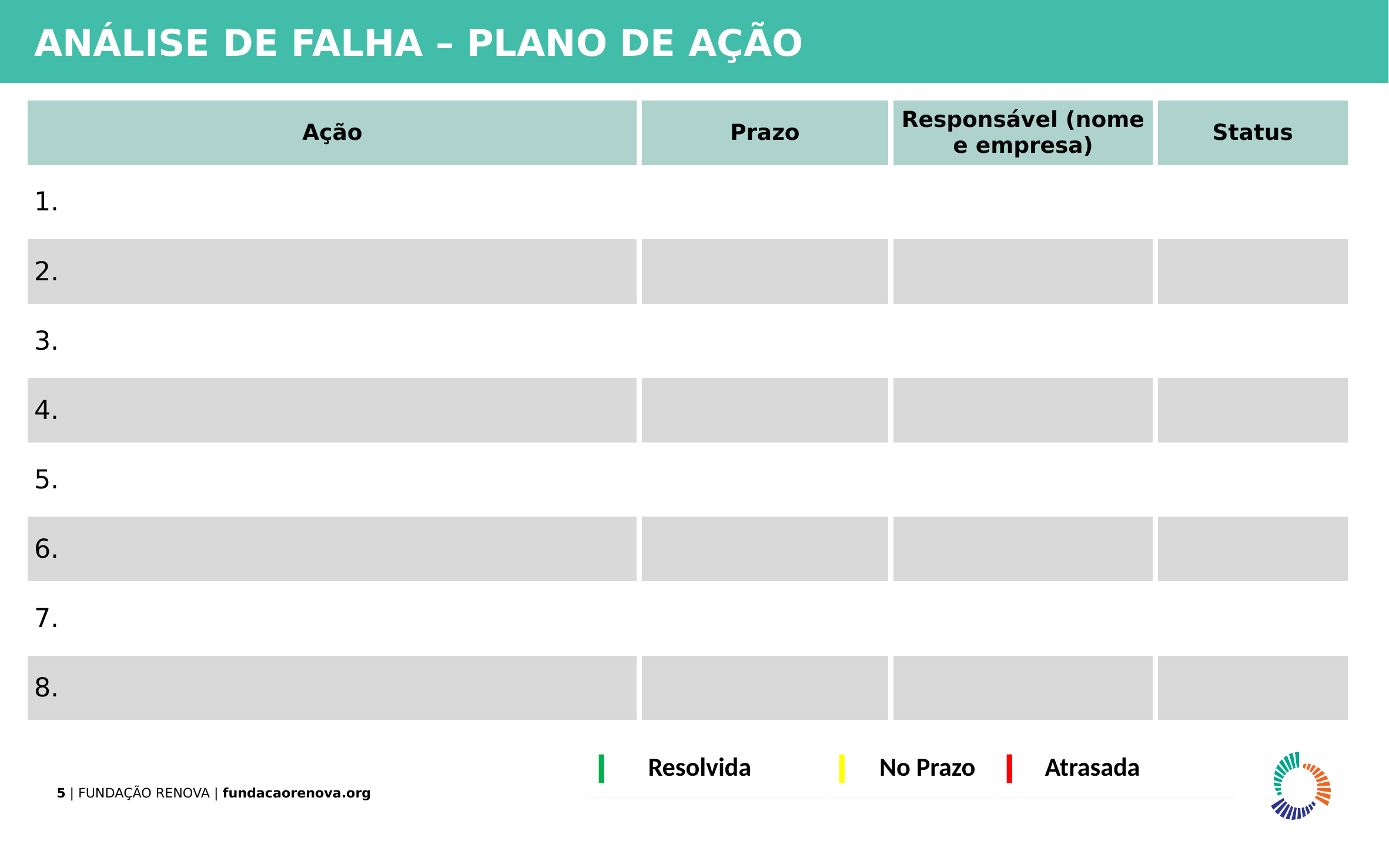

ANÁLISE DE FALHA – PLANO DE AÇÃO

| Ação | Prazo | Responsável (nome e empresa) | Status |
| --- | --- | --- | --- |
| 1. |  |  |  |
| 2. |  |  |  |
| 3. |  |  |  |
| 4. |  |  |  |
| 5. |  |  |  |
| 6. |  |  |  |
| 7. |  |  |  |
| 8. |  |  |  |
| l | Resolvida | l | No Prazo | l | Atrasada |
| --- | --- | --- | --- | --- | --- |